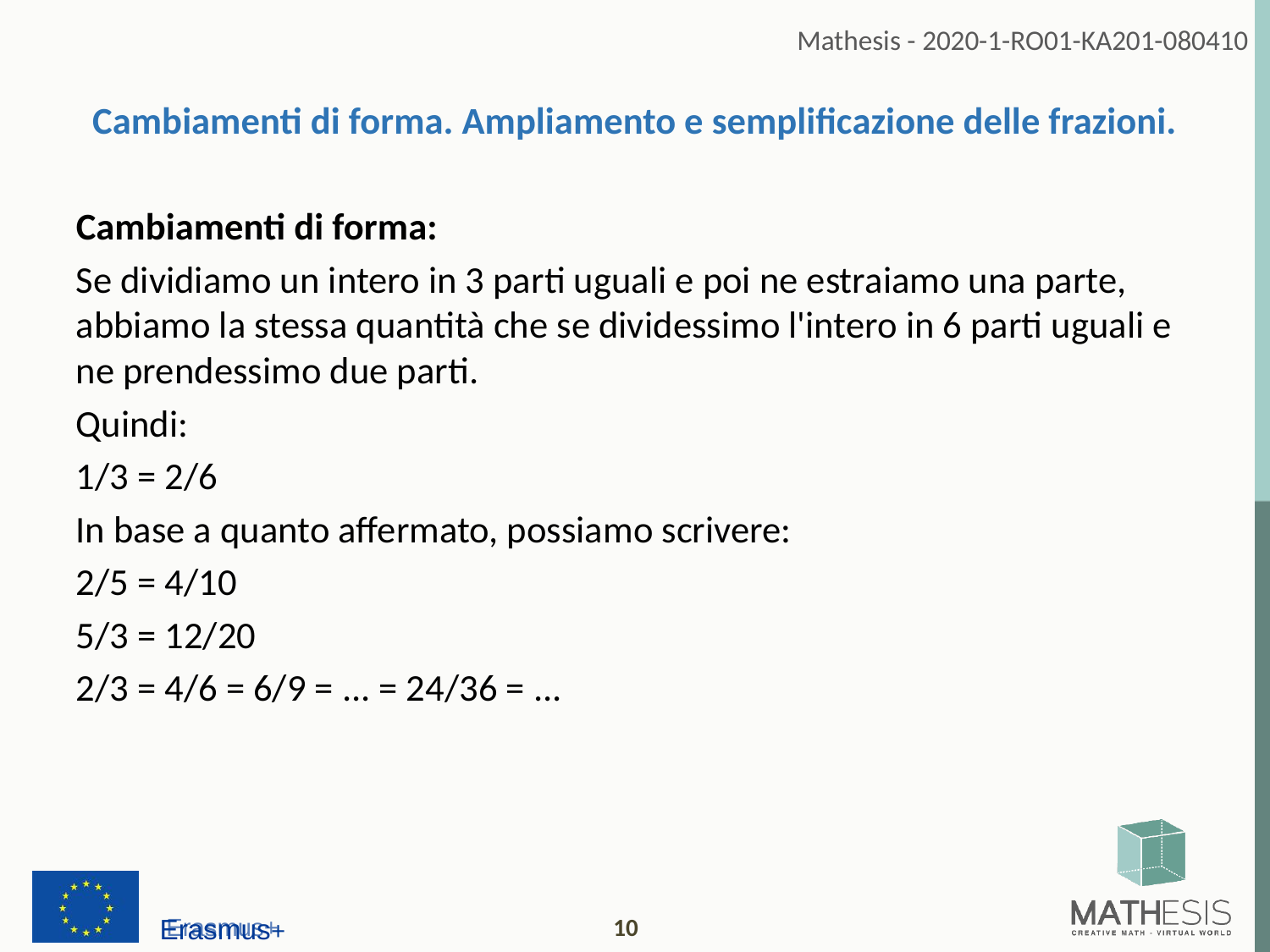

Cambiamenti di forma. Ampliamento e semplificazione delle frazioni.

Cambiamenti di forma:
Se dividiamo un intero in 3 parti uguali e poi ne estraiamo una parte, abbiamo la stessa quantità che se dividessimo l'intero in 6 parti uguali e ne prendessimo due parti.
Quindi:
1/3 = 2/6
In base a quanto affermato, possiamo scrivere:
2/5 = 4/10
5/3 = 12/20
2/3 = 4/6 = 6/9 = ... = 24/36 = ...